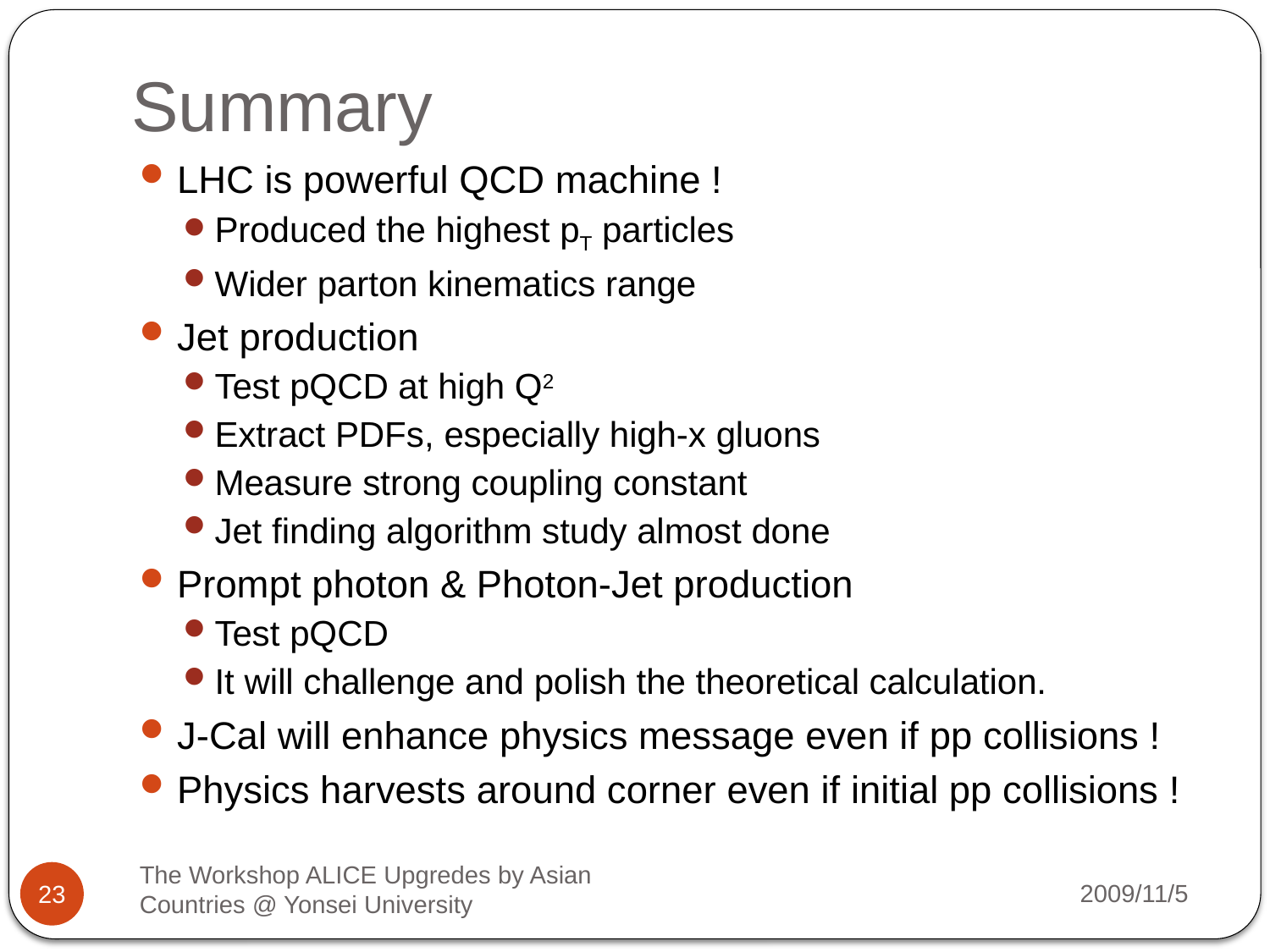

# Summary
LHC is powerful QCD machine !
Produced the highest pT particles
Wider parton kinematics range
Jet production
Test pQCD at high Q2
Extract PDFs, especially high-x gluons
Measure strong coupling constant
Jet finding algorithm study almost done
Prompt photon & Photon-Jet production
Test pQCD
It will challenge and polish the theoretical calculation.
J-Cal will enhance physics message even if pp collisions !
Physics harvests around corner even if initial pp collisions !

The Workshop ALICE Upgredes by Asian Countries @ Yonsei University
2009/11/5
23